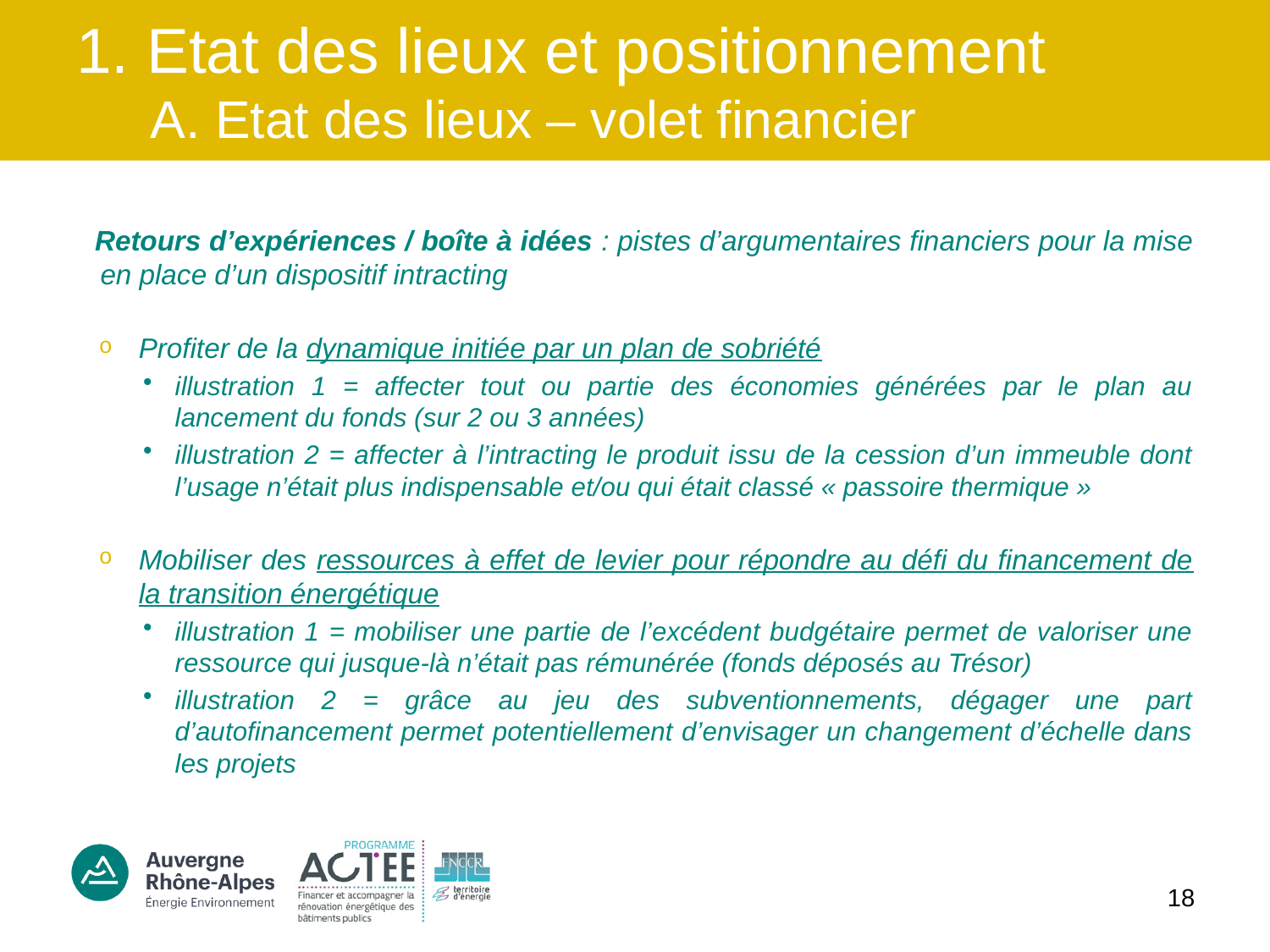

# 1. Etat des lieux et positionnement A. Etat des lieux – volet financier
Retours d’expériences / boîte à idées : pistes d’argumentaires financiers pour la mise en place d’un dispositif intracting

Profiter de la dynamique initiée par un plan de sobriété
illustration 1 = affecter tout ou partie des économies générées par le plan au lancement du fonds (sur 2 ou 3 années)
illustration 2 = affecter à l’intracting le produit issu de la cession d’un immeuble dont l’usage n’était plus indispensable et/ou qui était classé « passoire thermique »

Mobiliser des ressources à effet de levier pour répondre au défi du financement de la transition énergétique
illustration 1 = mobiliser une partie de l’excédent budgétaire permet de valoriser une ressource qui jusque-là n’était pas rémunérée (fonds déposés au Trésor)
illustration 2 = grâce au jeu des subventionnements, dégager une part d’autofinancement permet potentiellement d’envisager un changement d’échelle dans les projets